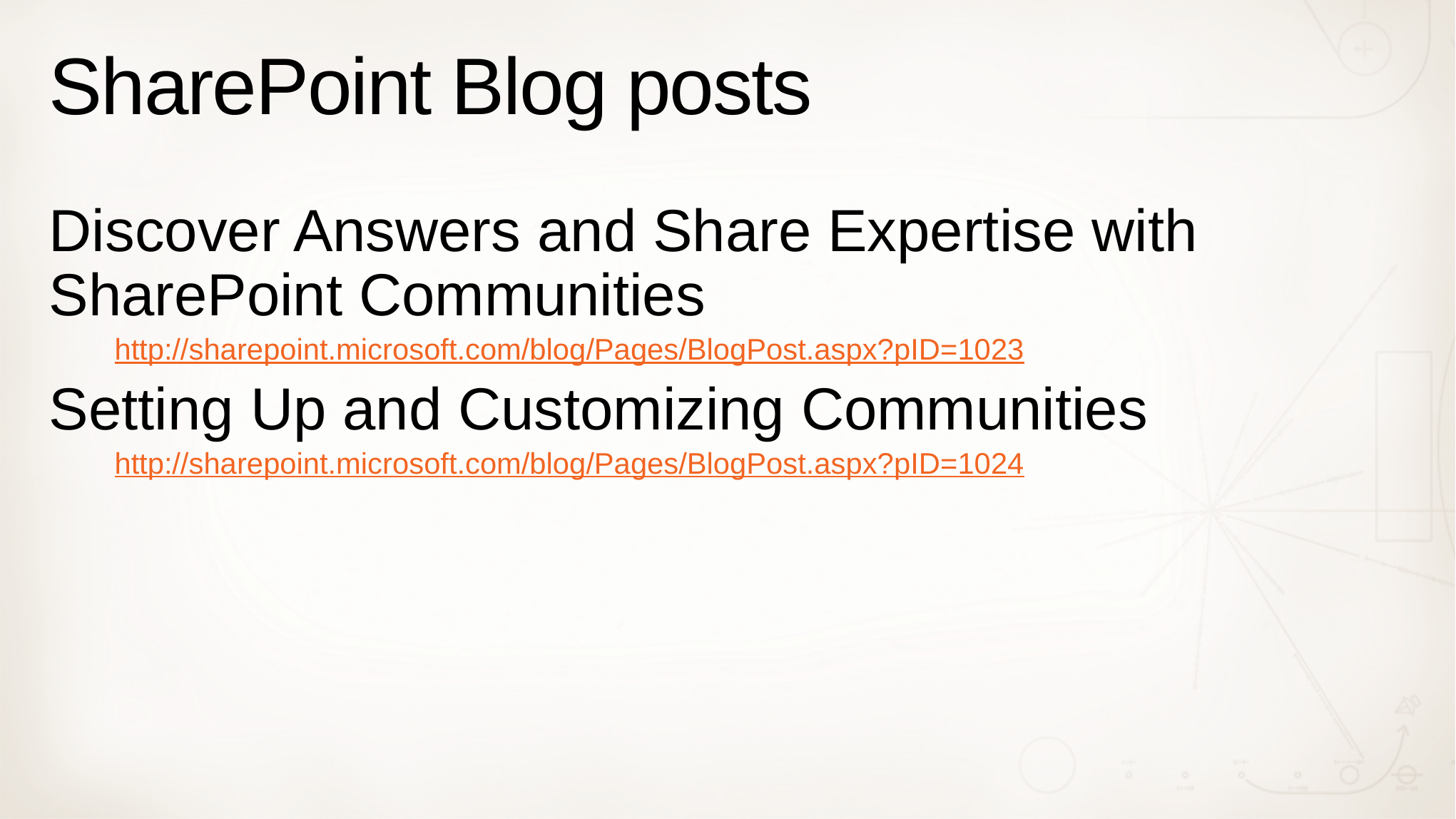

# SharePoint Blog posts

Discover Answers and Share Expertise with SharePoint Communities
http://sharepoint.microsoft.com/blog/Pages/BlogPost.aspx?pID=1023
Setting Up and Customizing Communities
http://sharepoint.microsoft.com/blog/Pages/BlogPost.aspx?pID=1024